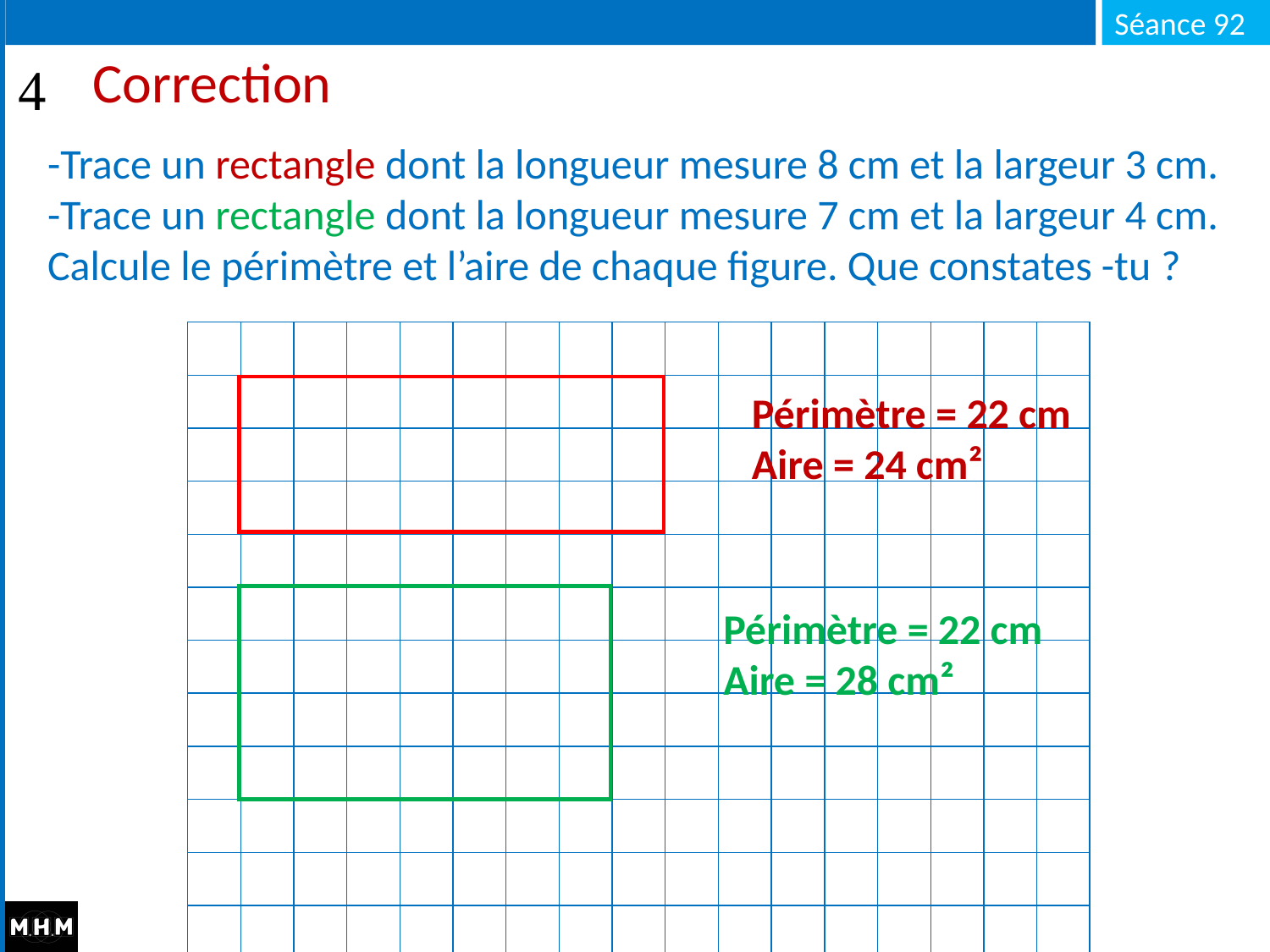

# Correction
-Trace un rectangle dont la longueur mesure 8 cm et la largeur 3 cm.
-Trace un rectangle dont la longueur mesure 7 cm et la largeur 4 cm.
Calcule le périmètre et l’aire de chaque figure. Que constates -tu ?

|  |  |  |  |  |  |  |
| --- | --- | --- | --- | --- | --- | --- |
|  |  |  |  |  |  |  |
|  |  |  |  |  |  |  |
|  |  |  |  |  |  |  |
|  |  |  |  |  |  |  |
|  |  |  |  |  |  |  |
|  |  |  |  |  |  |  |
|  |  |  |  |  |  |  |
|  |  |  |  |  |
| --- | --- | --- | --- | --- |
|  |  |  |  |  |
|  |  |  |  |  |
|  |  |  |  |  |
|  |  |  |  |  |
|  |  |  |  |  |
|  |  |  |  |  |
|  |  |  |  |  |
|  |  |  |  |  |
| --- | --- | --- | --- | --- |
|  |  |  |  |  |
|  |  |  |  |  |
|  |  |  |  |  |
|  |  |  |  |  |
|  |  |  |  |  |
|  |  |  |  |  |
|  |  |  |  |  |

Périmètre = 22 cm
Aire = 24 cm²

Périmètre = 22 cm
Aire = 28 cm²

|  |  |  |  |  |  |  |
| --- | --- | --- | --- | --- | --- | --- |
|  |  |  |  |  |  |  |
|  |  |  |  |  |  |  |
|  |  |  |  |  |  |  |
|  |  |  |  |  |  |  |
|  |  |  |  |  |  |  |
|  |  |  |  |  |
| --- | --- | --- | --- | --- |
|  |  |  |  |  |
|  |  |  |  |  |
|  |  |  |  |  |
|  |  |  |  |  |
|  |  |  |  |  |
|  |  |  |  |  |
| --- | --- | --- | --- | --- |
|  |  |  |  |  |
|  |  |  |  |  |
|  |  |  |  |  |
|  |  |  |  |  |
|  |  |  |  |  |